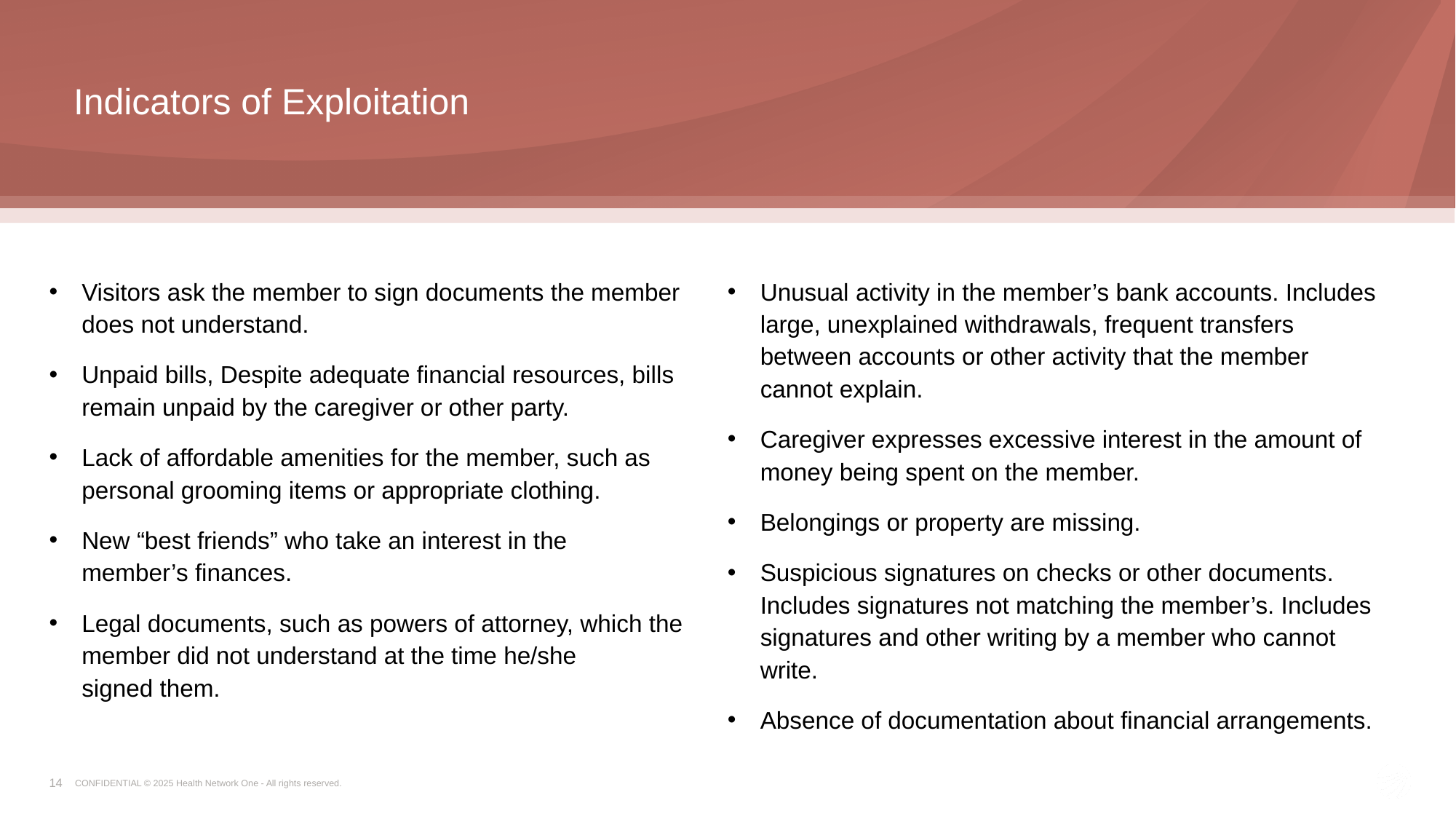

Indicators of Exploitation
Visitors ask the member to sign documents the member does not understand.
Unpaid bills, Despite adequate financial resources, bills remain unpaid by the caregiver or other party.
Lack of affordable amenities for the member, such as personal grooming items or appropriate clothing.
New “best friends” who take an interest in the          member’s finances.
Legal documents, such as powers of attorney, which the member did not understand at the time he/she             signed them.
Unusual activity in the member’s bank accounts. Includes large, unexplained withdrawals, frequent transfers between accounts or other activity that the member cannot explain.
Caregiver expresses excessive interest in the amount of money being spent on the member.
Belongings or property are missing.
Suspicious signatures on checks or other documents. Includes signatures not matching the member’s. Includes signatures and other writing by a member who cannot write.
Absence of documentation about financial arrangements.
14